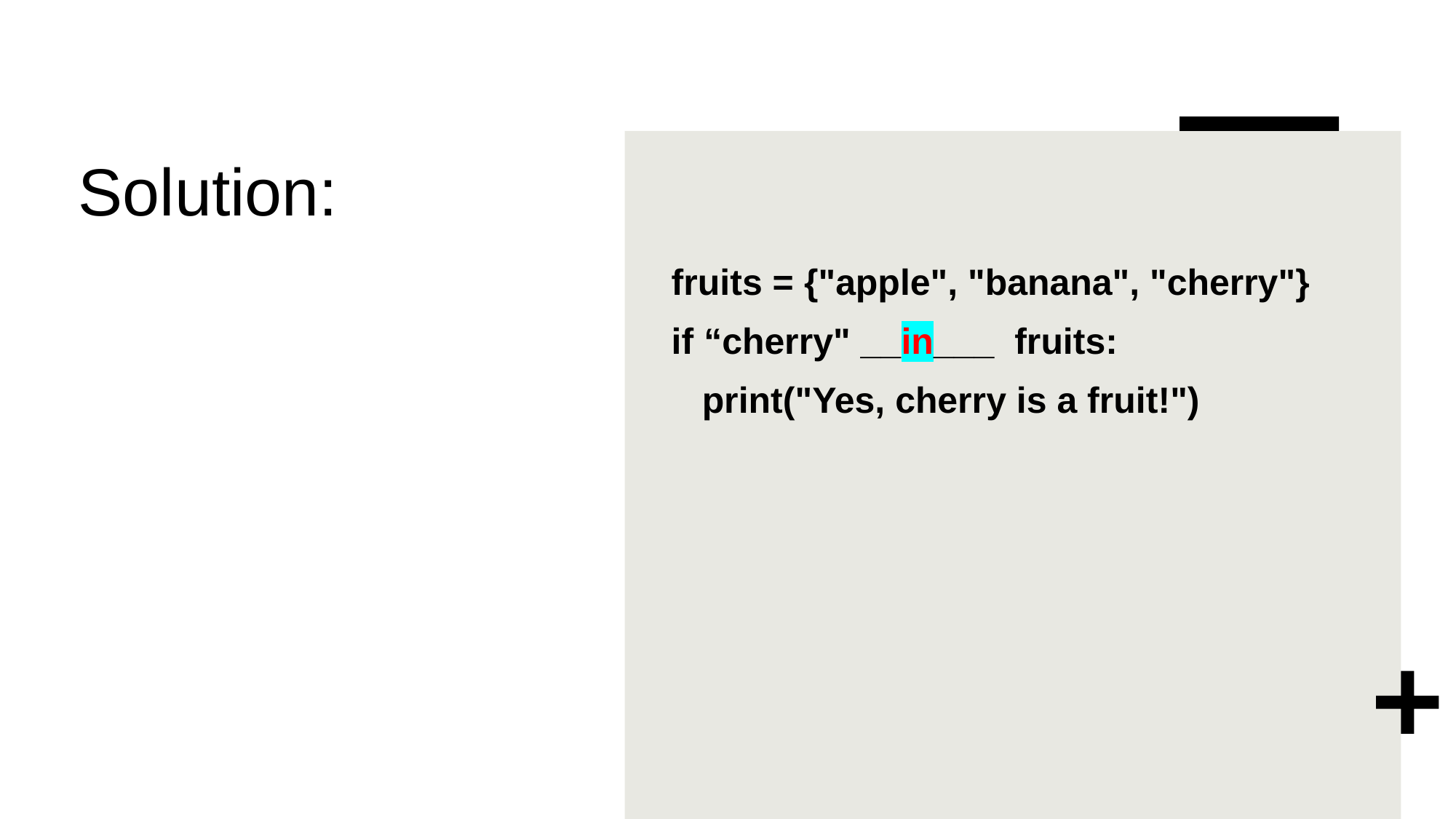

# Solution:

fruits = {"apple", "banana", "cherry"}
if “cherry" __in___  fruits:
   print("Yes, cherry is a fruit!")